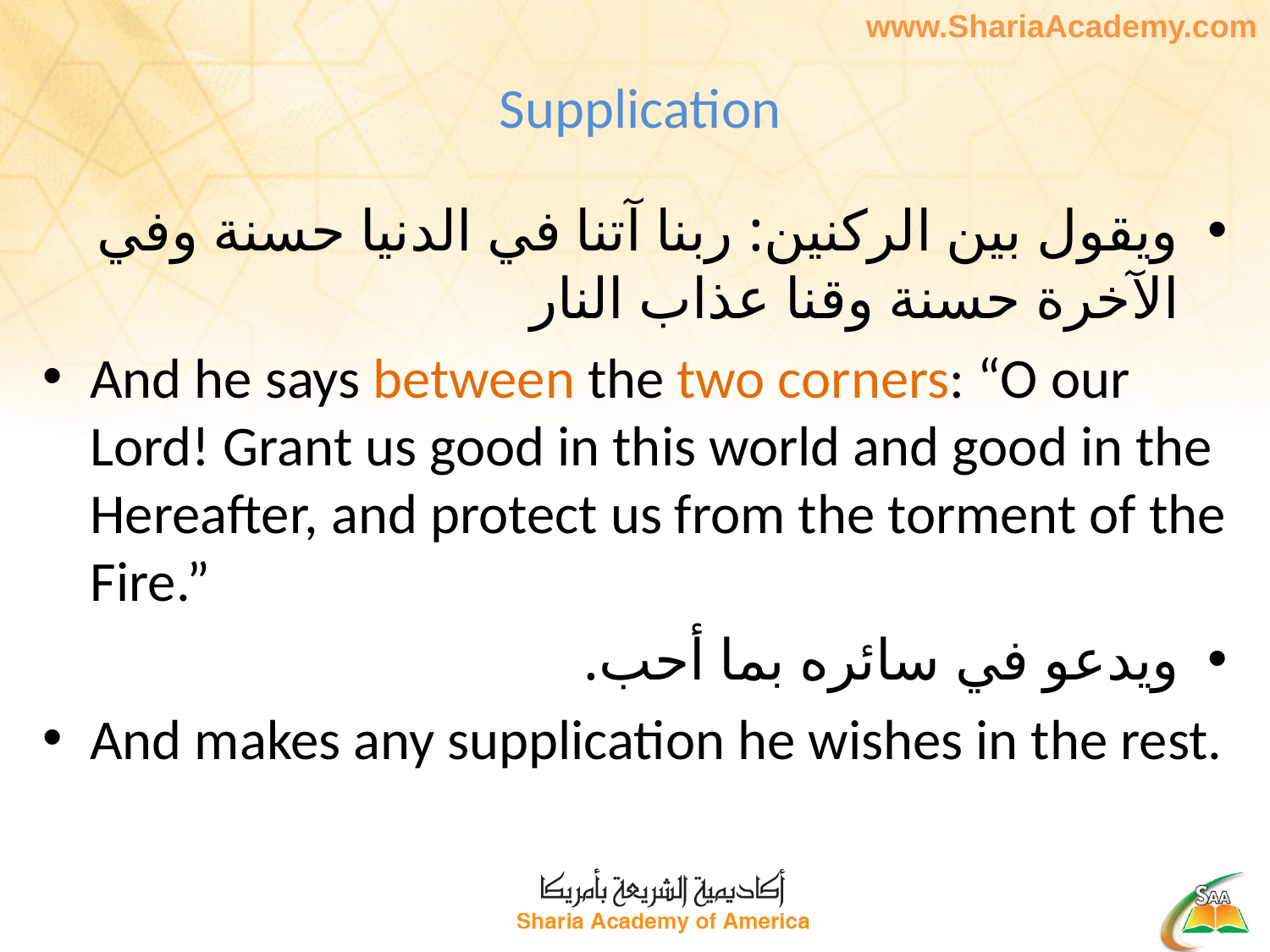

# Supplication
ويقول بين الركنين: ربنا آتنا في الدنيا حسنة وفي الآخرة حسنة وقنا عذاب النار
And he says between the two corners: “O our Lord! Grant us good in this world and good in the Hereafter, and protect us from the torment of the Fire.”
ويدعو في سائره بما أحب.
And makes any supplication he wishes in the rest.